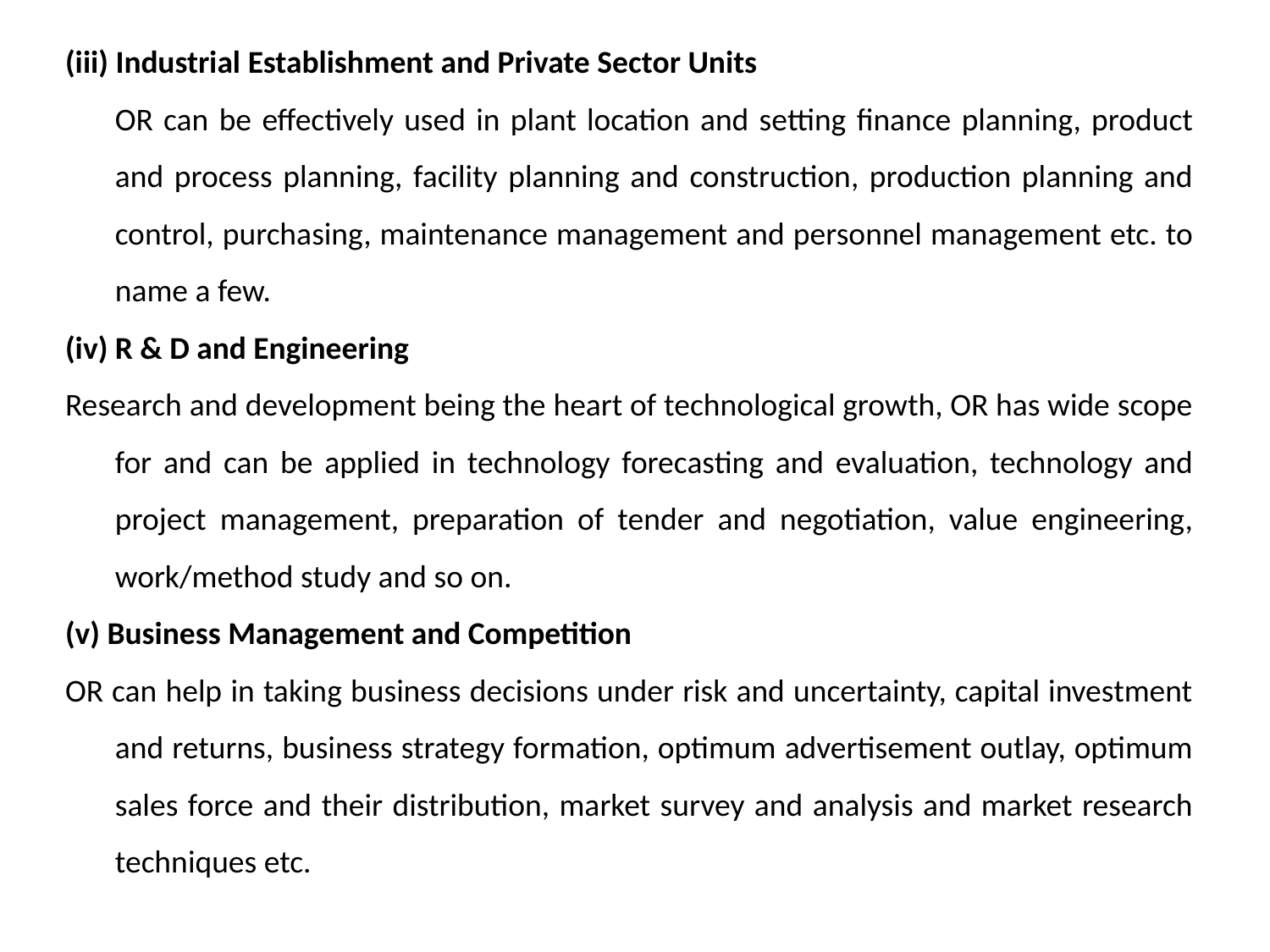

(iii) Industrial Establishment and Private Sector Units
	OR can be effectively used in plant location and setting finance planning, product and process planning, facility planning and construction, production planning and control, purchasing, maintenance management and personnel management etc. to name a few.
(iv) R & D and Engineering
Research and development being the heart of technological growth, OR has wide scope for and can be applied in technology forecasting and evaluation, technology and project management, preparation of tender and negotiation, value engineering, work/method study and so on.
(v) Business Management and Competition
OR can help in taking business decisions under risk and uncertainty, capital investment and returns, business strategy formation, optimum advertisement outlay, optimum sales force and their distribution, market survey and analysis and market research techniques etc.